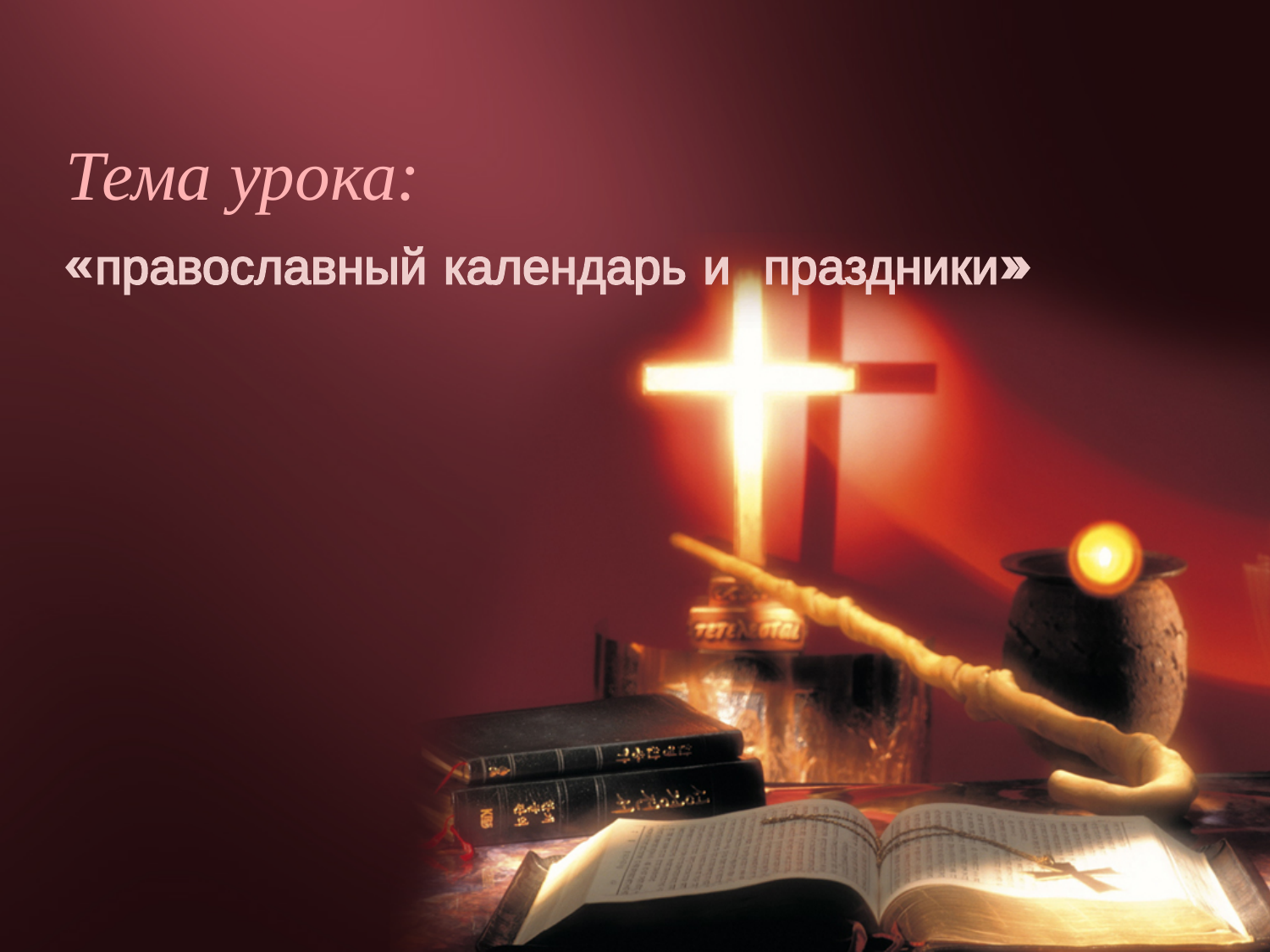

# Тема урока:
«православный календарь и  праздники»